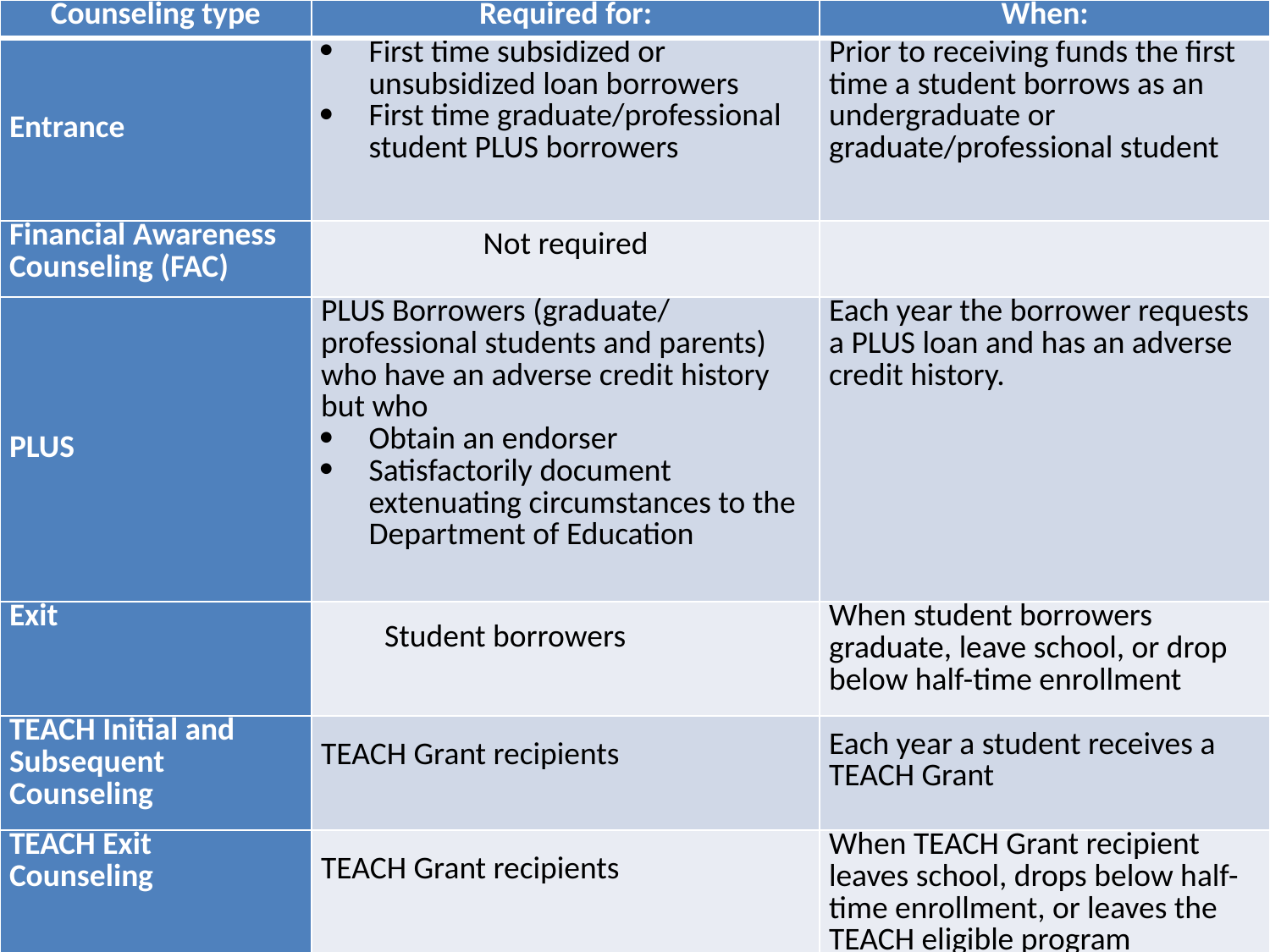

| Counseling type | Required for: | When: |
| --- | --- | --- |
| Entrance | First time subsidized or unsubsidized loan borrowers First time graduate/professional student PLUS borrowers | Prior to receiving funds the first time a student borrows as an undergraduate or graduate/professional student |
| Financial Awareness Counseling (FAC) | Not required |  |
| PLUS | PLUS Borrowers (graduate/ professional students and parents) who have an adverse credit history but who Obtain an endorser Satisfactorily document extenuating circumstances to the Department of Education | Each year the borrower requests a PLUS loan and has an adverse credit history. |
| Exit | Student borrowers | When student borrowers graduate, leave school, or drop below half-time enrollment |
| TEACH Initial and Subsequent Counseling | TEACH Grant recipients | Each year a student receives a TEACH Grant |
| TEACH Exit Counseling | TEACH Grant recipients | When TEACH Grant recipient leaves school, drops below half-time enrollment, or leaves the TEACH eligible program |
6